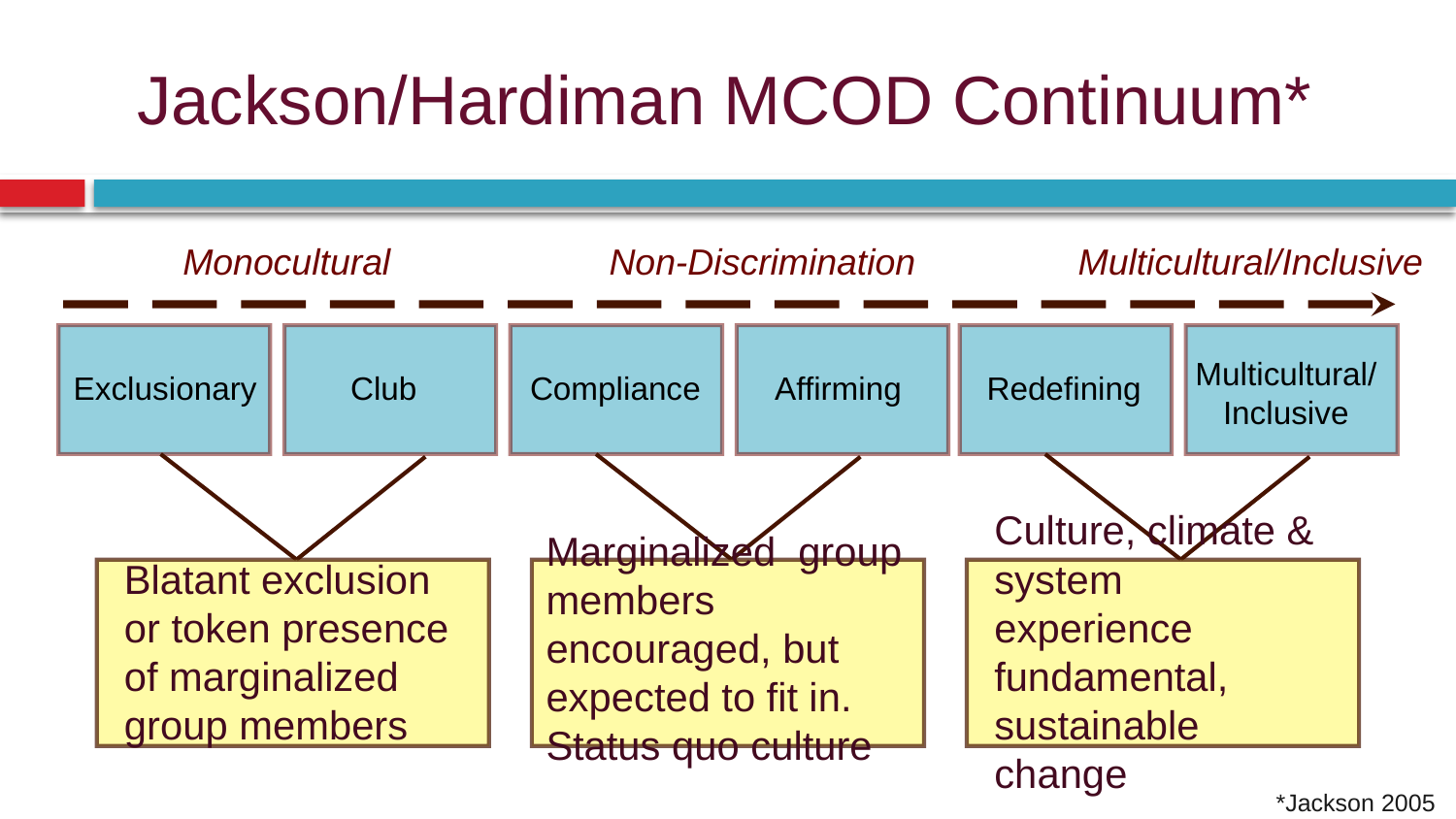

Jackson/Hardiman MCOD Continuum*
           Monocultural        	          Non-Discrimination                Multicultural/Inclusive

Exclusionary
Club
Compliance
Affirming
Redefining
Multicultural/
Inclusive

Marginalized  group members encouraged, but expected to fit in. Status quo culture
Blatant exclusion or token presence of marginalized group members
Culture, climate & system experience fundamental, sustainable change

*Jackson 2005